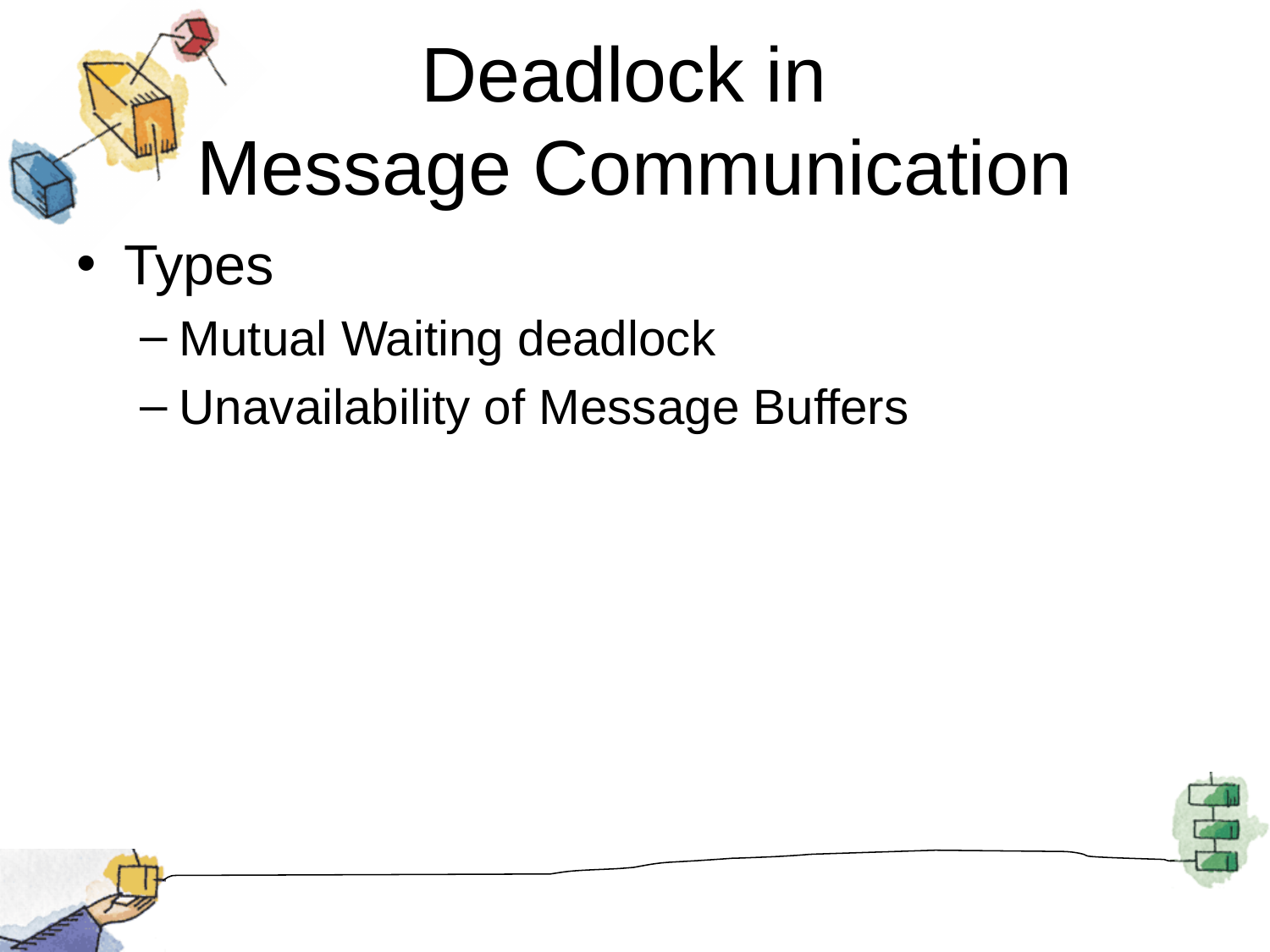

# Deadlock in Message Communication
Types
Mutual Waiting deadlock
Unavailability of Message Buffers